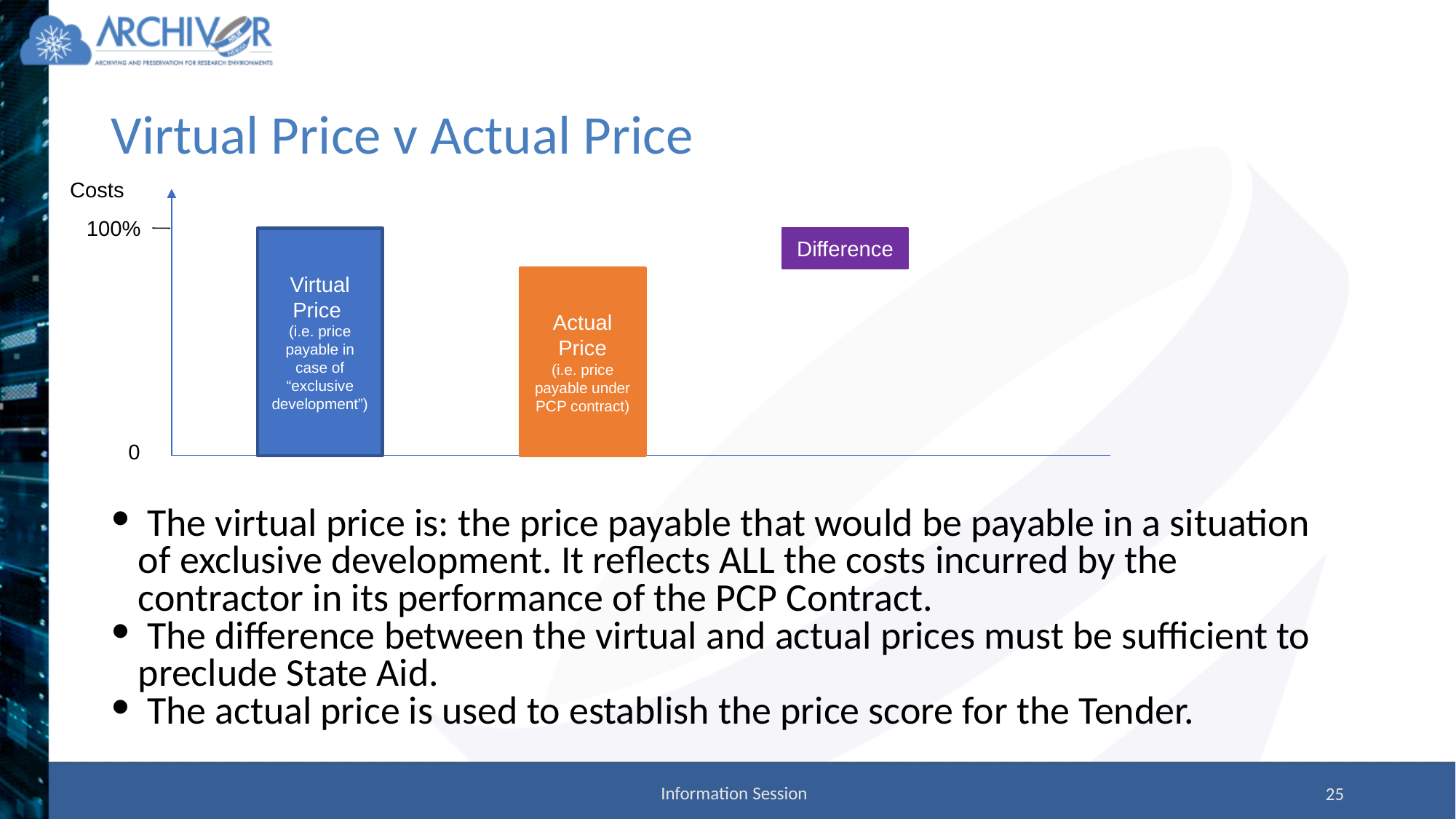

# Virtual Price v Actual Price
Costs
100%
Virtual Price
(i.e. price payable in case of “exclusive development”)
Difference
Actual Price
(i.e. price payable under PCP contract)
0
 The virtual price is: the price payable that would be payable in a situation of exclusive development. It reflects ALL the costs incurred by the contractor in its performance of the PCP Contract.
 The difference between the virtual and actual prices must be sufficient to preclude State Aid.
 The actual price is used to establish the price score for the Tender.
Information Session
25